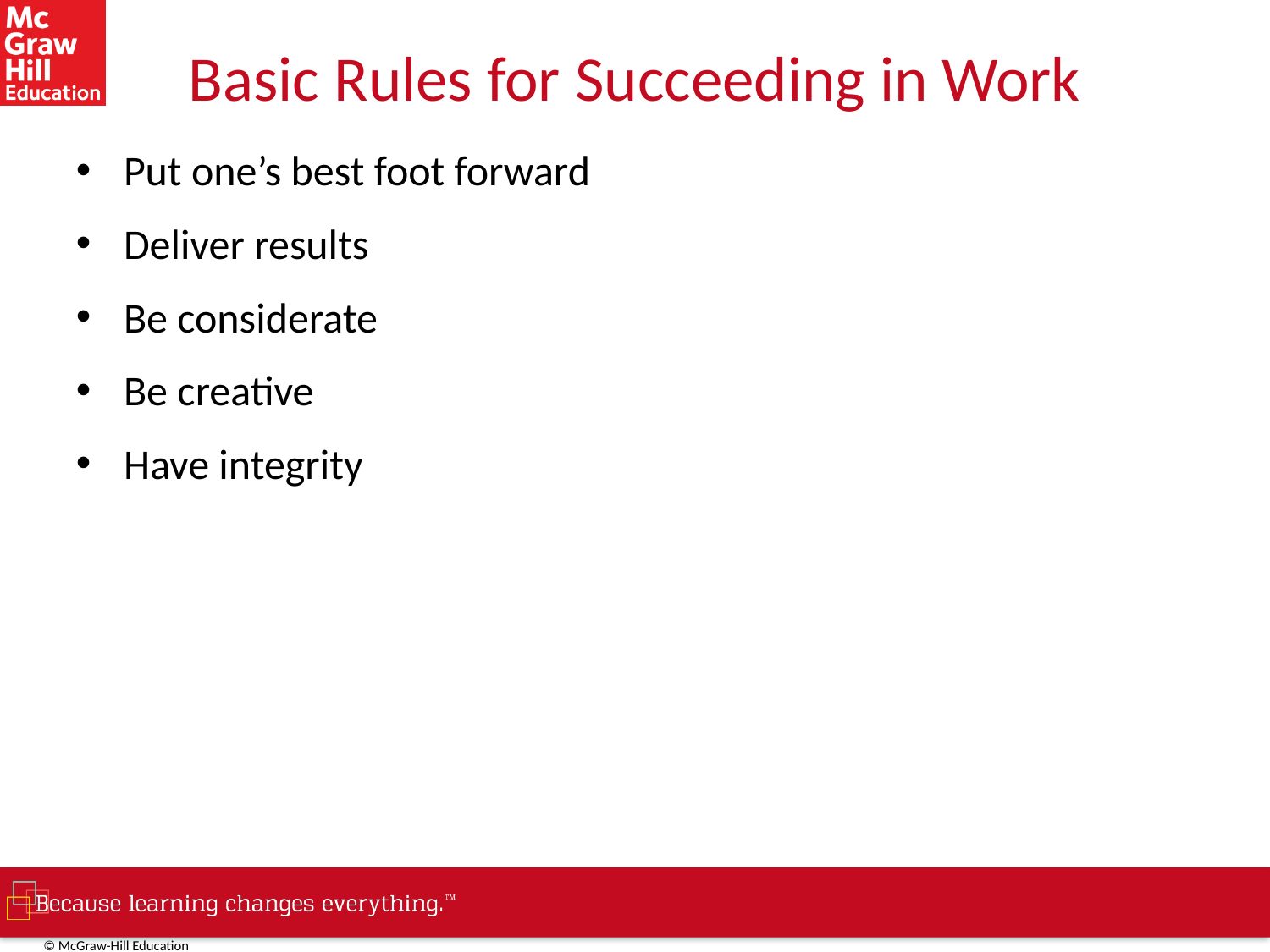

# Basic Rules for Succeeding in Work
Put one’s best foot forward
Deliver results
Be considerate
Be creative
Have integrity